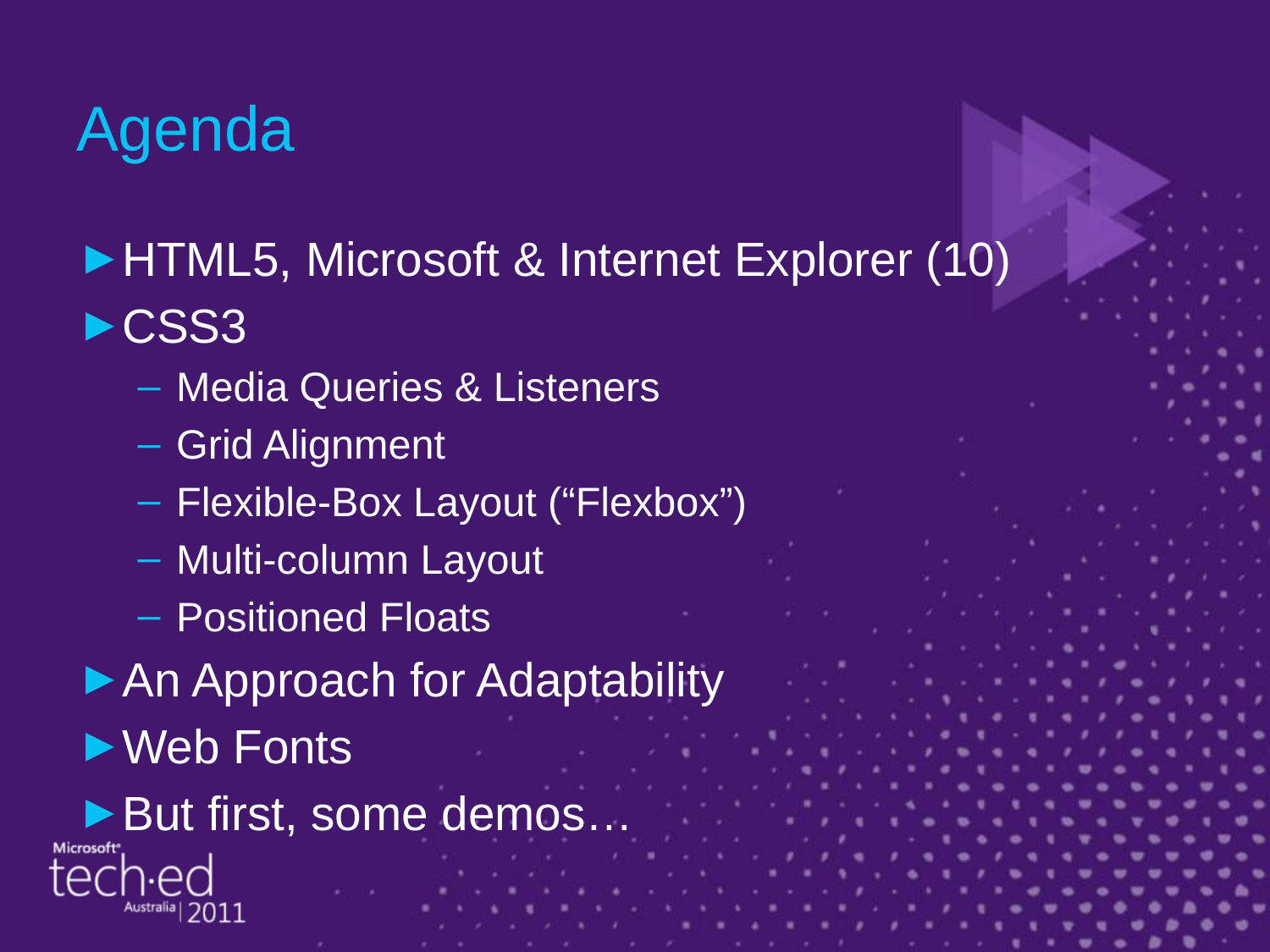

# Agenda
HTML5, Microsoft & Internet Explorer (10)
CSS3
Media Queries & Listeners
Grid Alignment
Flexible-Box Layout (“Flexbox”)
Multi-column Layout
Positioned Floats
An Approach for Adaptability
Web Fonts
But first, some demos…